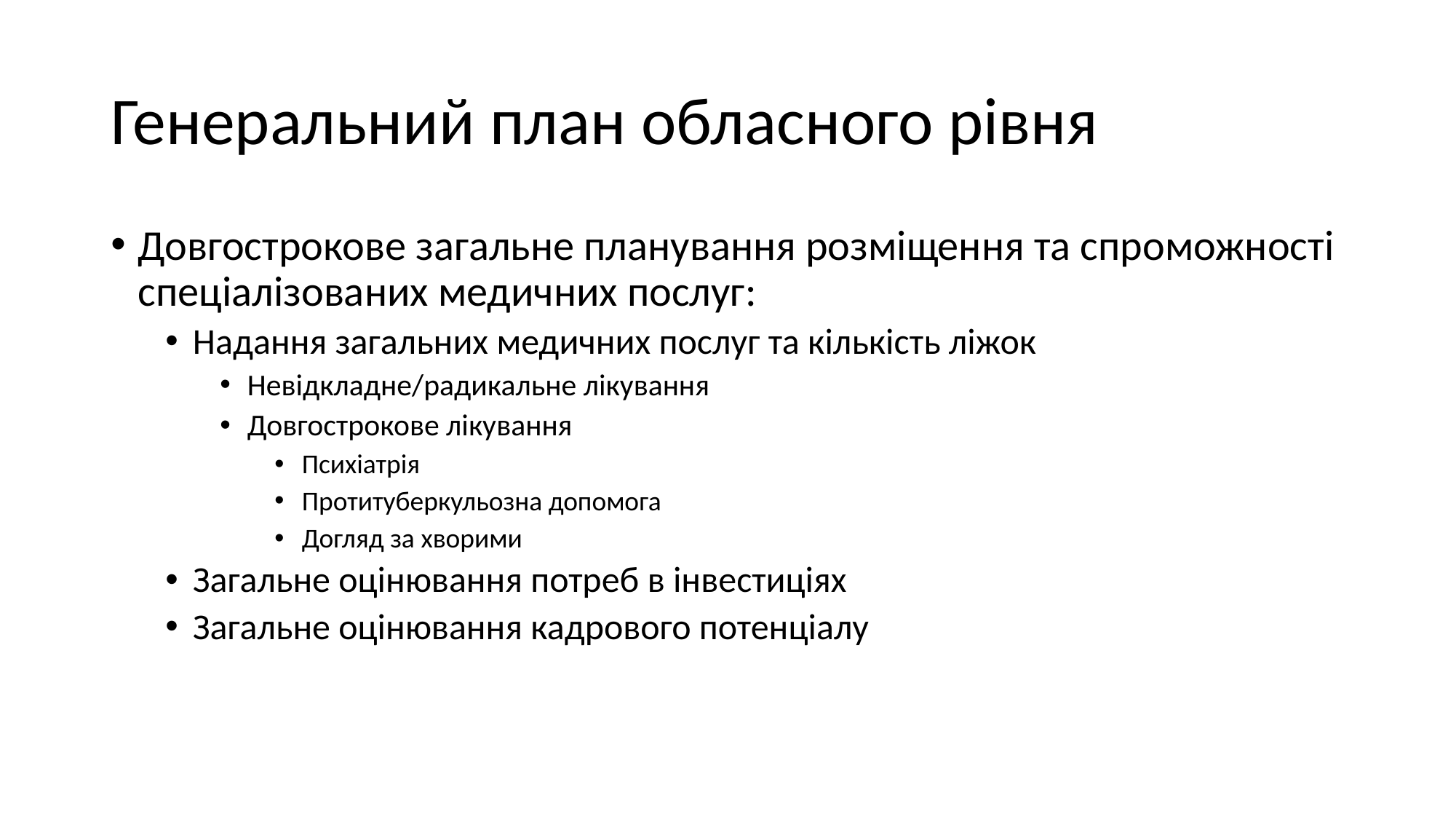

# Генеральний план обласного рівня
Довгострокове загальне планування розміщення та спроможності спеціалізованих медичних послуг:
Надання загальних медичних послуг та кількість ліжок
Невідкладне/радикальне лікування
Довгострокове лікування
Психіатрія
Протитуберкульозна допомога
Догляд за хворими
Загальне оцінювання потреб в інвестиціях
Загальне оцінювання кадрового потенціалу